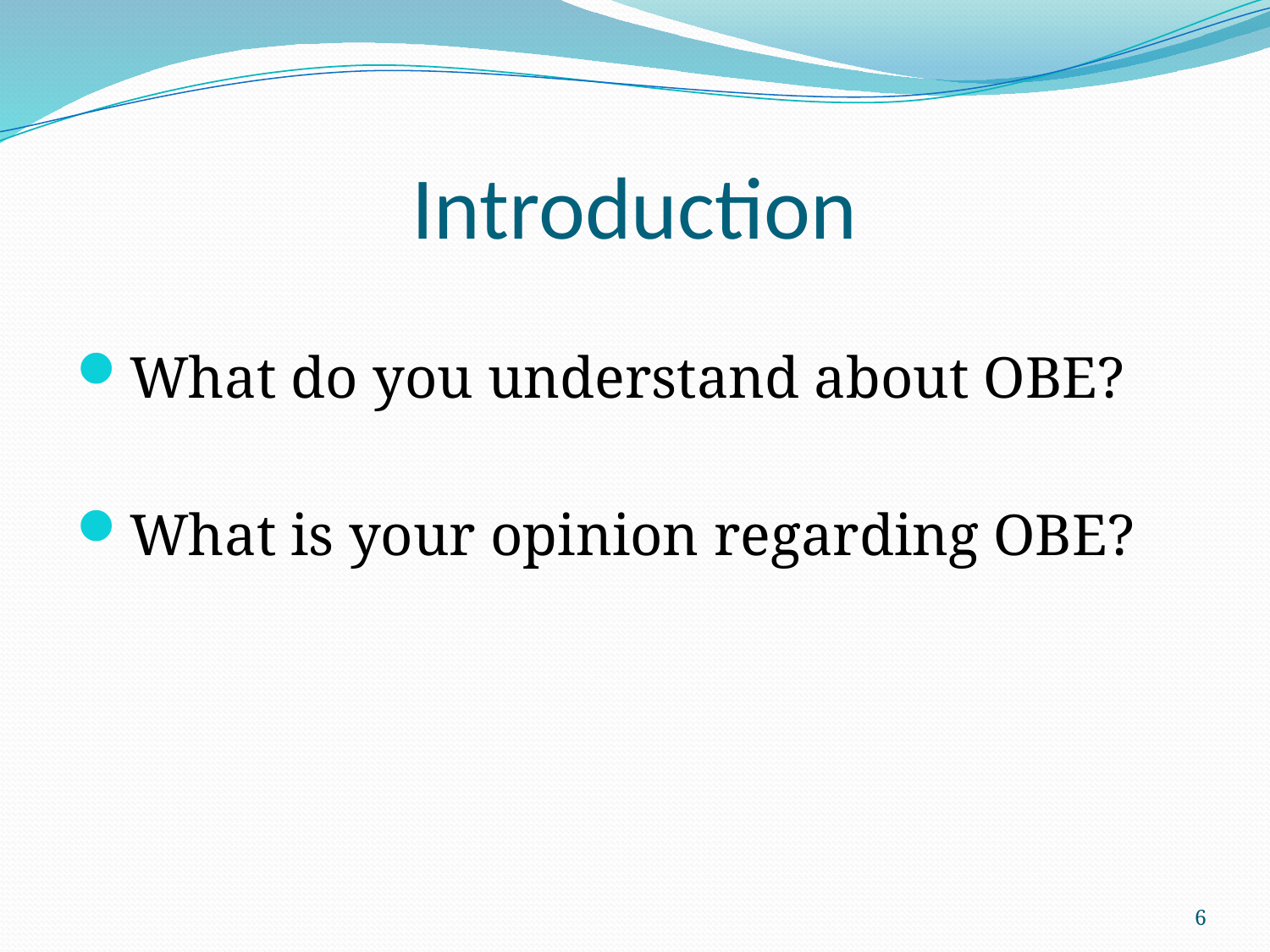

# Introduction

What do you understand about OBE?

What is your opinion regarding OBE?
6